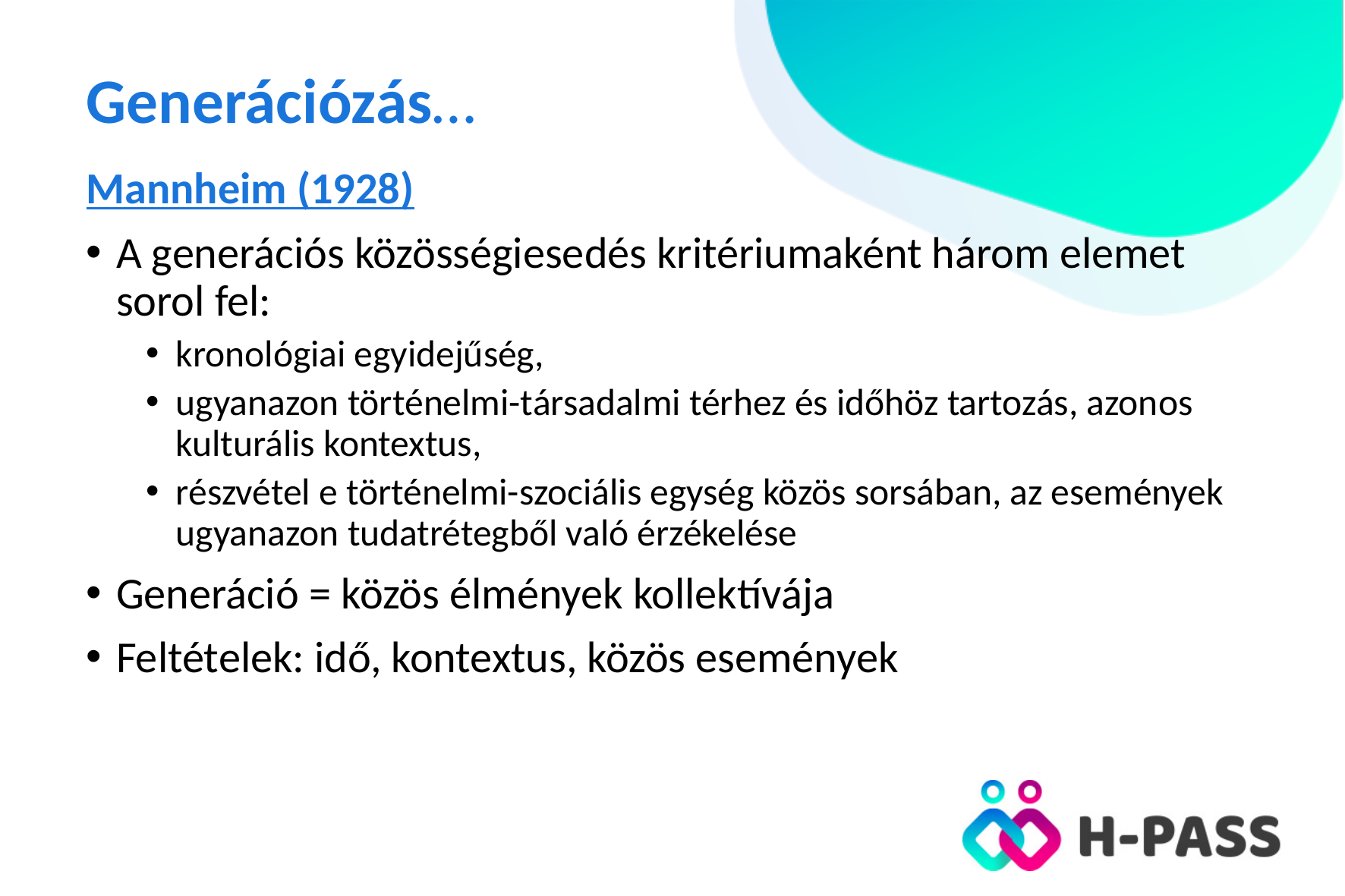

# Generációzás…
Mannheim (1928)
A generációs közösségiesedés kritériumaként három elemet sorol fel:
kronológiai egyidejűség,
ugyanazon történelmi-társadalmi térhez és időhöz tartozás, azonos kulturális kontextus,
részvétel e történelmi-szociális egység közös sorsában, az események ugyanazon tudatrétegből való érzékelése
Generáció = közös élmények kollektívája
Feltételek: idő, kontextus, közös események